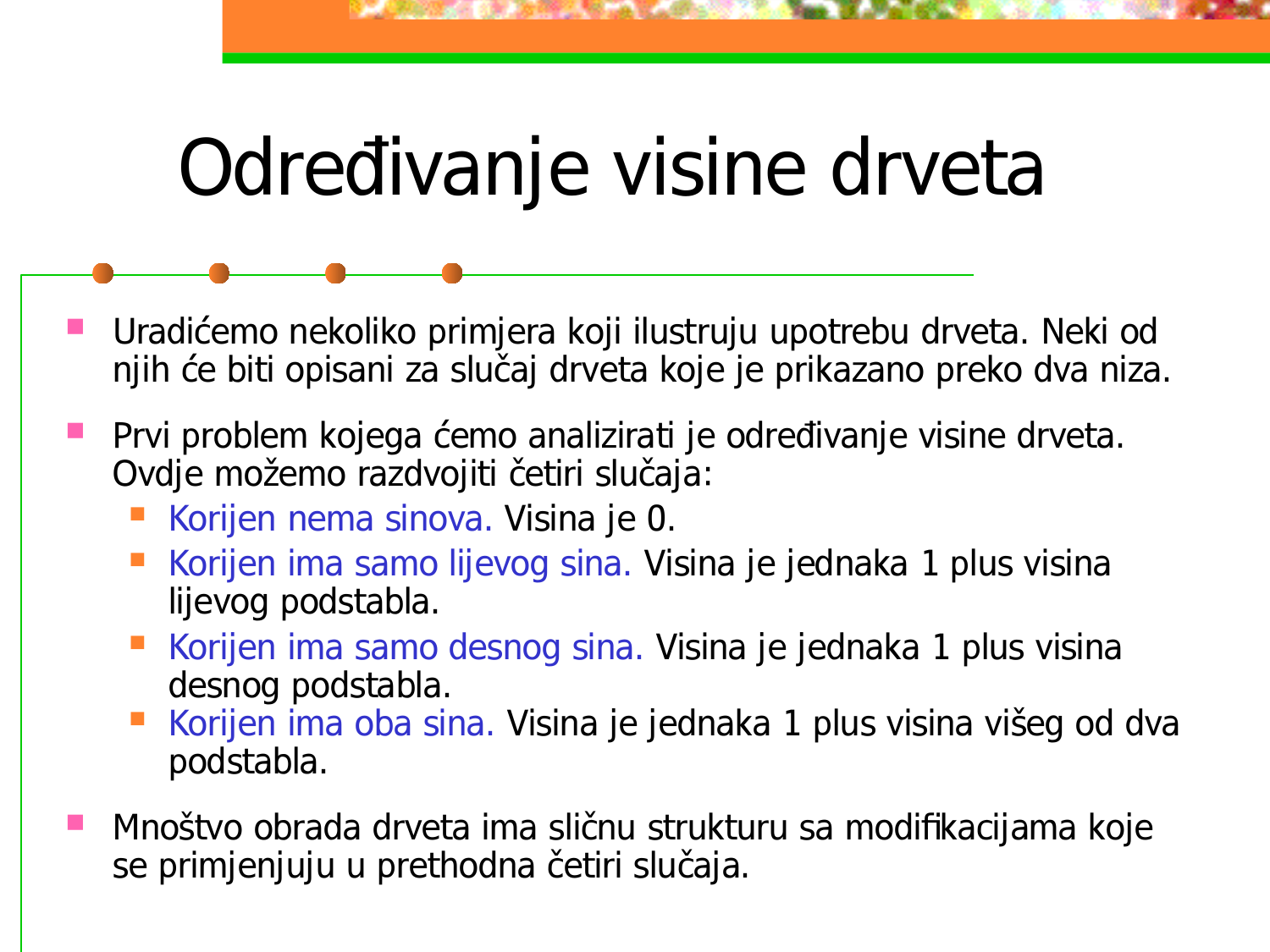

# Određivanje visine drveta
Uradićemo nekoliko primjera koji ilustruju upotrebu drveta. Neki od njih će biti opisani za slučaj drveta koje je prikazano preko dva niza.
Prvi problem kojega ćemo analizirati je određivanje visine drveta. Ovdje možemo razdvojiti četiri slučaja:
Korijen nema sinova. Visina je 0.
Korijen ima samo lijevog sina. Visina je jednaka 1 plus visina lijevog podstabla.
Korijen ima samo desnog sina. Visina je jednaka 1 plus visina desnog podstabla.
Korijen ima oba sina. Visina je jednaka 1 plus visina višeg od dva podstabla.
Mnoštvo obrada drveta ima sličnu strukturu sa modifikacijama koje se primjenjuju u prethodna četiri slučaja.